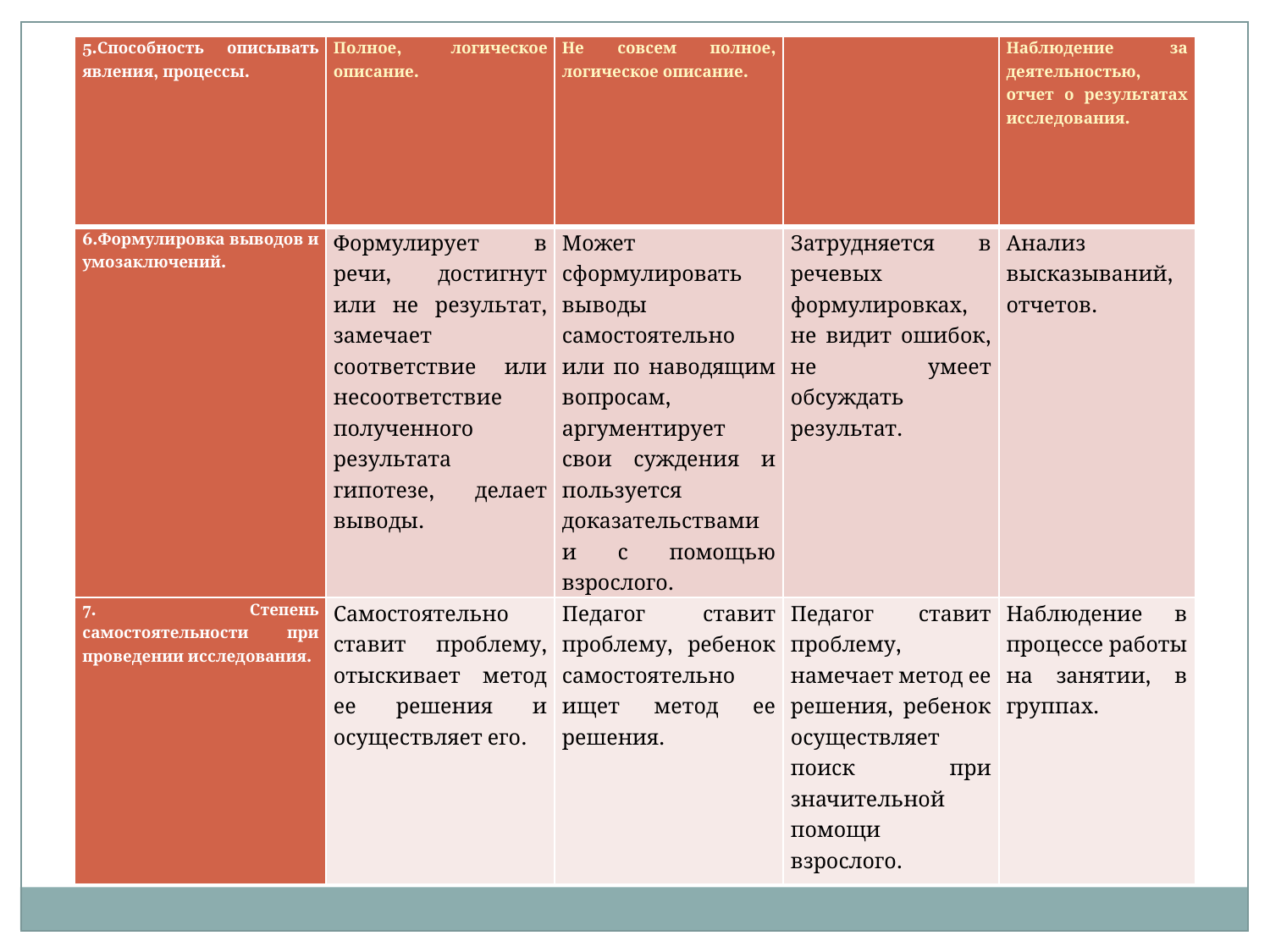

| 5.Способность описывать явления, процессы. | Полное, логическое описание. | Не совсем полное, логическое описание. |  | Наблюдение за деятельностью, отчет о результатах исследования. |
| --- | --- | --- | --- | --- |
| 6.Формулировка выводов и умозаключений. | Формулирует в речи, достигнут или не результат, замечает соответствие или несоответствие полученного результата гипотезе, делает выводы. | Может сформулировать выводы самостоятельно или по наводящим вопросам, аргументирует свои суждения и пользуется доказательствами и с помощью взрослого. | Затрудняется в речевых формулировках, не видит ошибок, не умеет обсуждать результат. | Анализ высказываний, отчетов. |
| 7. Степень самостоятельности при проведении исследования. | Самостоятельно ставит проблему, отыскивает метод ее решения и осуществляет его. | Педагог ставит проблему, ребенок самостоятельно ищет метод ее решения. | Педагог ставит проблему, намечает метод ее решения, ребенок осуществляет поиск при значительной помощи взрослого. | Наблюдение в процессе работы на занятии, в группах. |